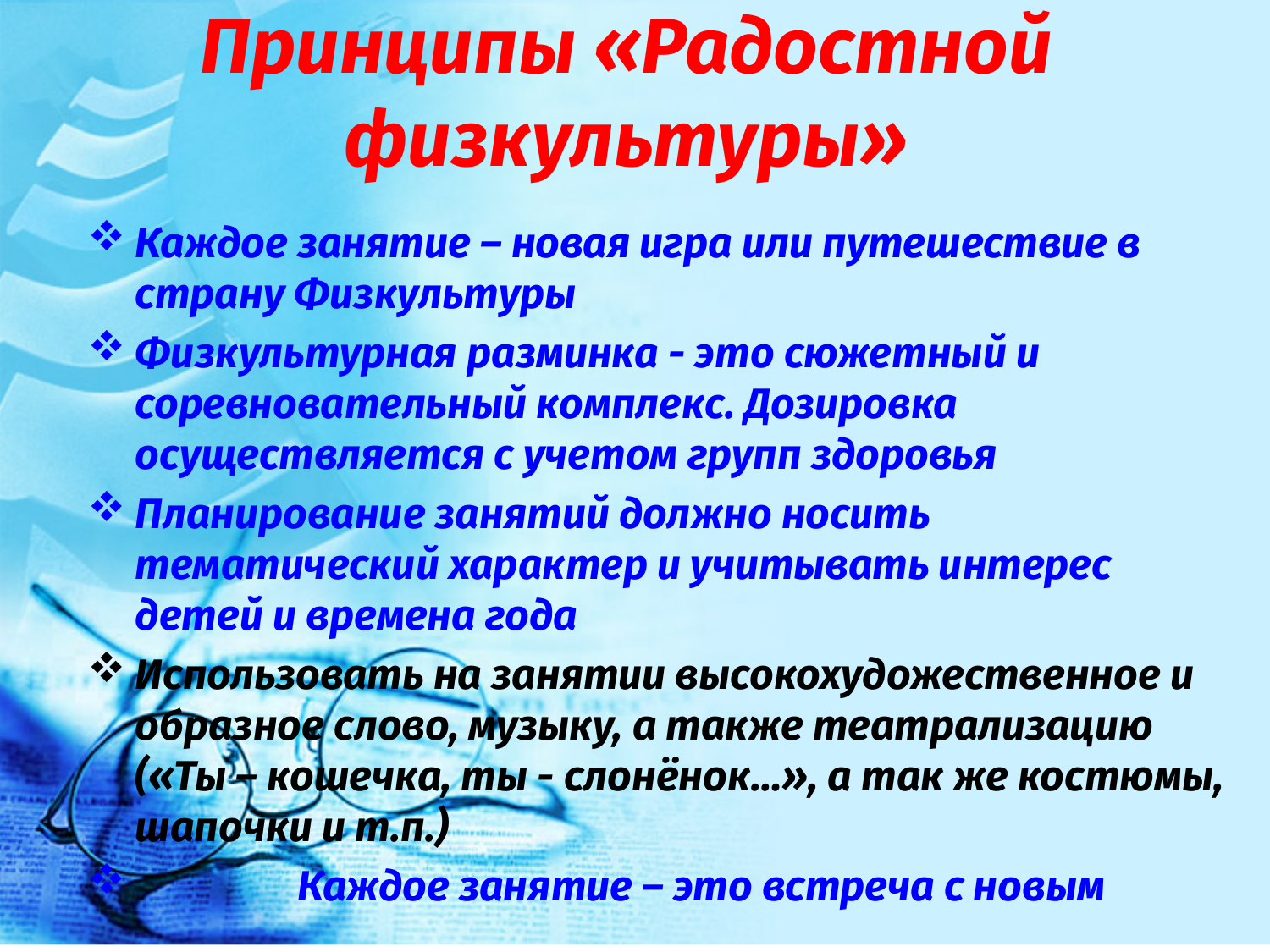

# Принципы «Радостной физкультуры»

Каждое занятие – новая игра или путешествие в страну Физкультуры
Физкультурная разминка - это сюжетный и соревновательный комплекс. Дозировка осуществляется с учетом групп здоровья
Планирование занятий должно носить тематический характер и учитывать интерес детей и времена года
Использовать на занятии высокохудожественное и образное слово, музыку, а также театрализацию («Ты – кошечка, ты - слонёнок…», а так же костюмы, шапочки и т.п.)
                 Каждое занятие – это встреча с новым